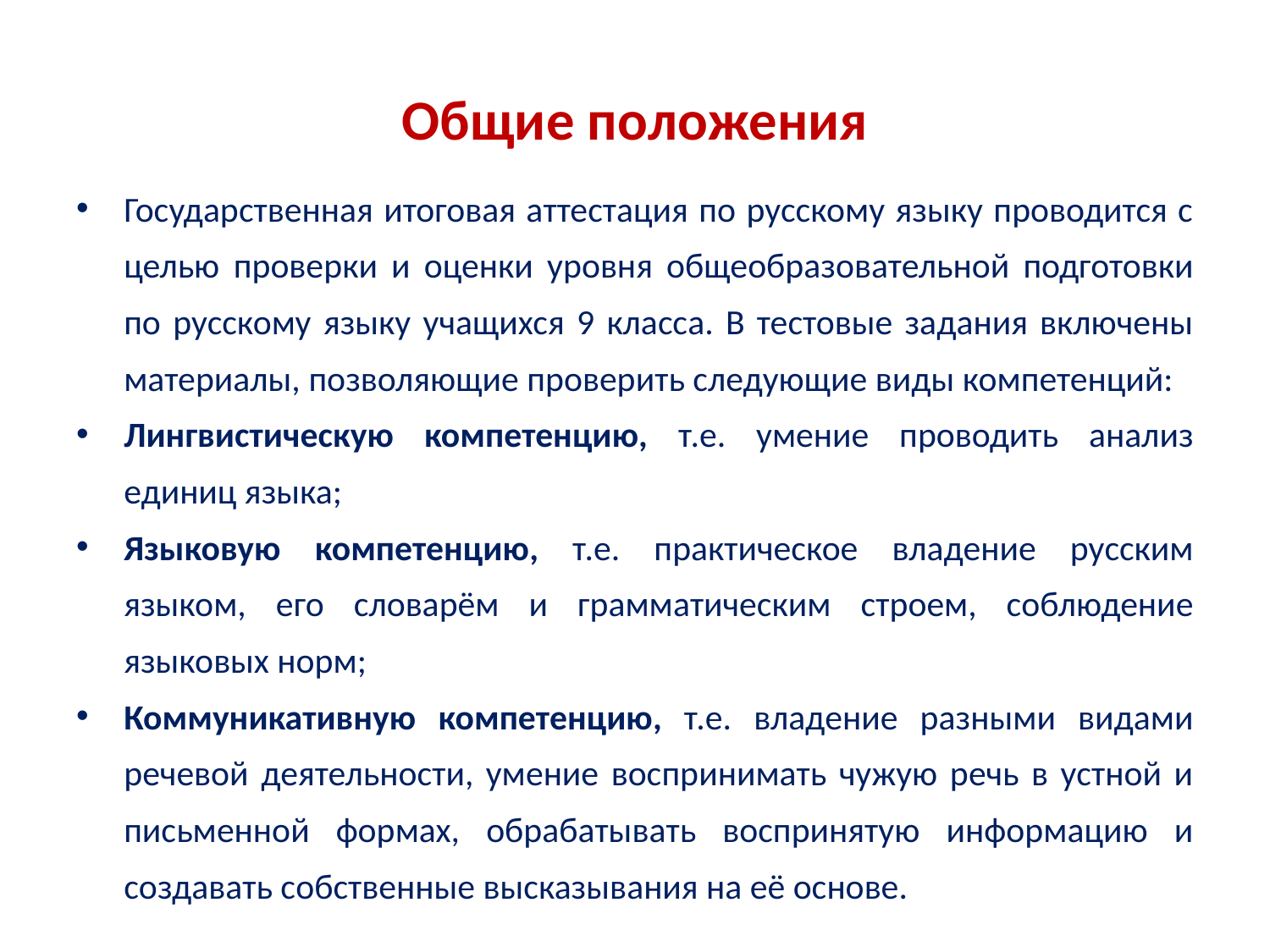

# Общие положения
Государственная итоговая аттестация по русскому языку проводится с целью проверки и оценки уровня общеобразовательной подготовки по русскому языку учащихся 9 класса. В тестовые задания включены материалы, позволяющие проверить следующие виды компетенций:
Лингвистическую компетенцию, т.е. умение проводить анализ единиц языка;
Языковую компетенцию, т.е. практическое владение русским языком, его словарём и грамматическим строем, соблюдение языковых норм;
Коммуникативную компетенцию, т.е. владение разными видами речевой деятельности, умение воспринимать чужую речь в устной и письменной формах, обрабатывать воспринятую информацию и создавать собственные высказывания на её основе.